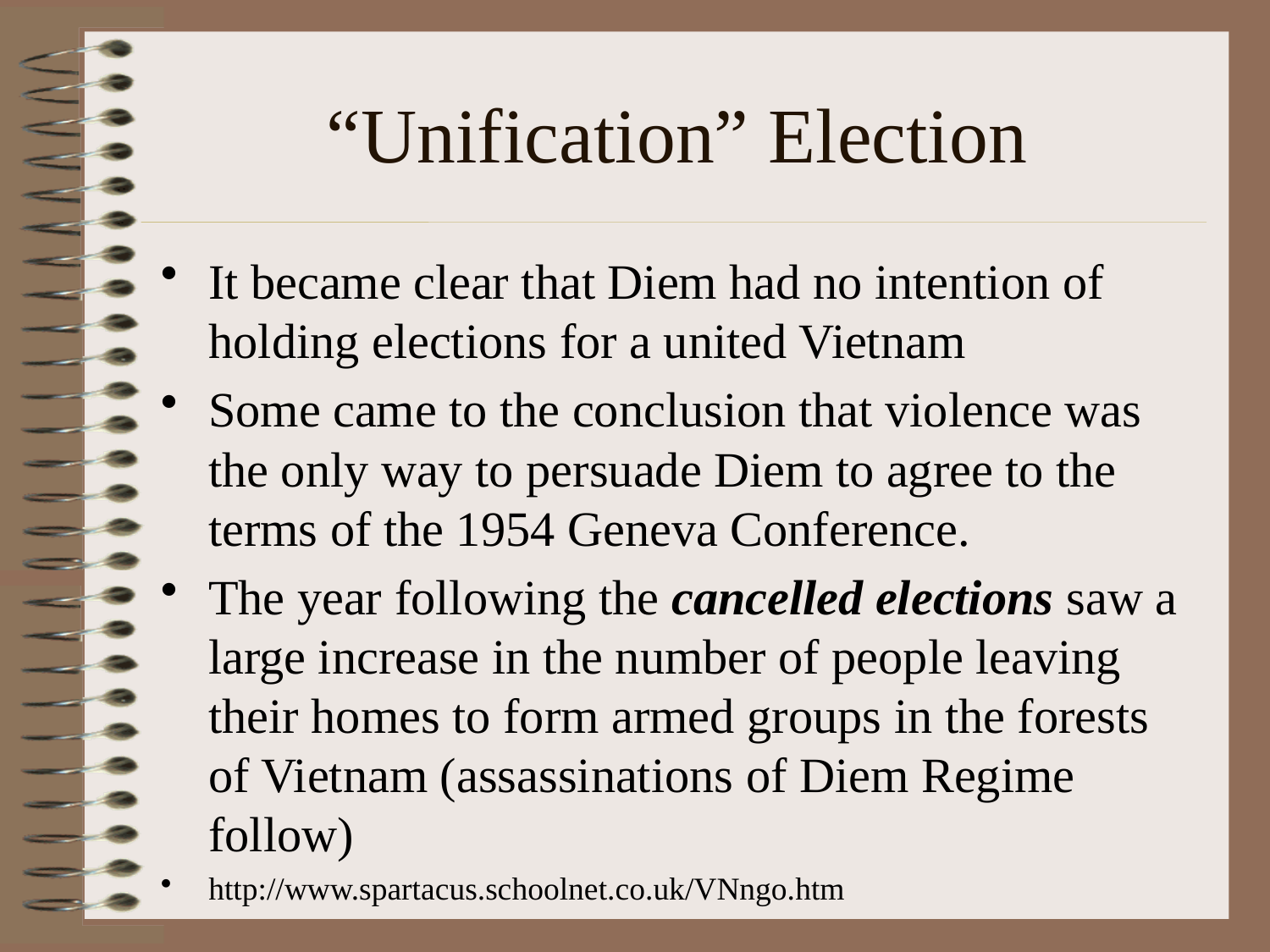

# “Unification” Election
It became clear that Diem had no intention of holding elections for a united Vietnam
Some came to the conclusion that violence was the only way to persuade Diem to agree to the terms of the 1954 Geneva Conference.
The year following the cancelled elections saw a large increase in the number of people leaving their homes to form armed groups in the forests of Vietnam (assassinations of Diem Regime follow)
http://www.spartacus.schoolnet.co.uk/VNngo.htm